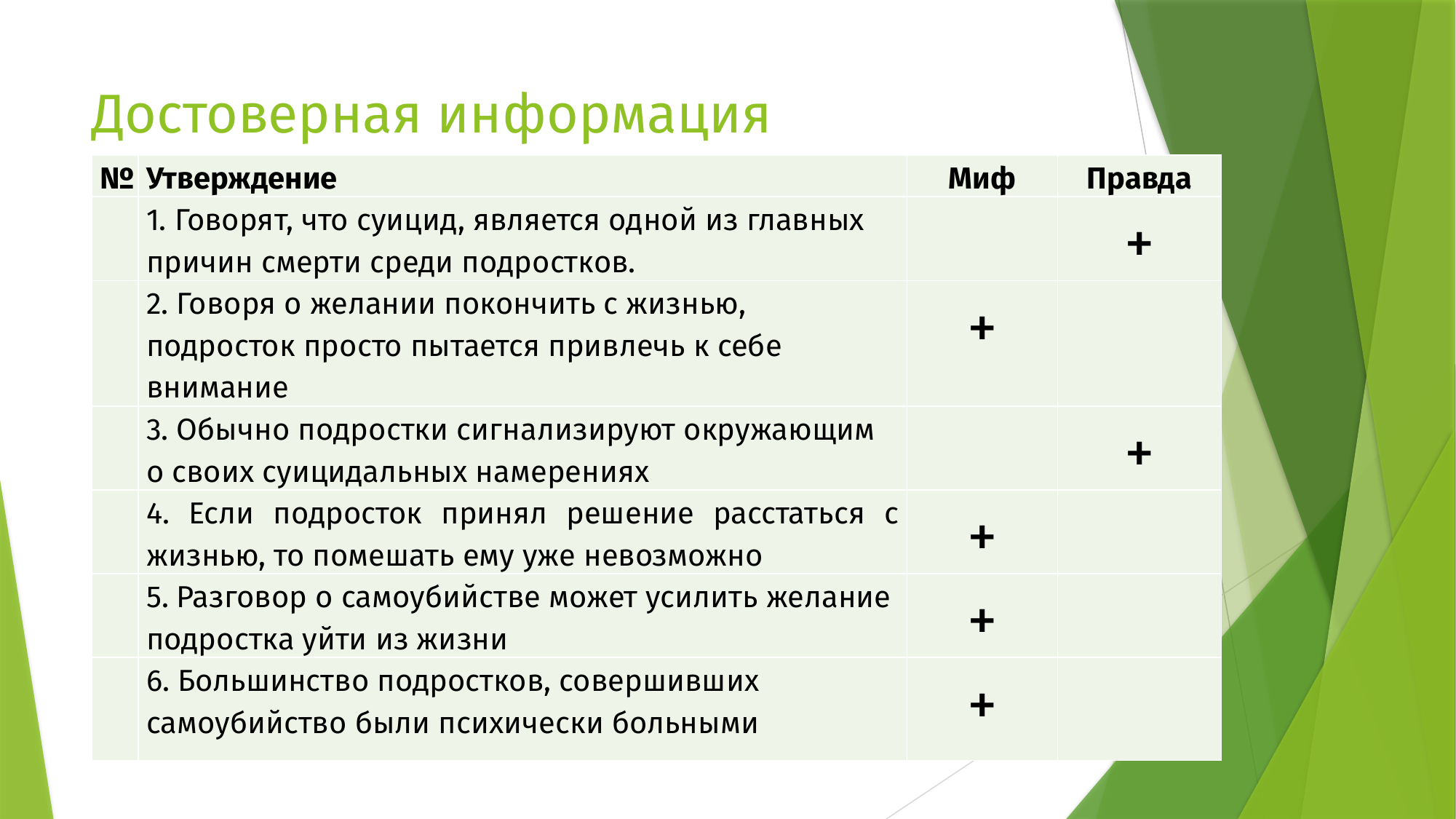

# Достоверная информация
| № | Утверждение | Миф | Правда |
| --- | --- | --- | --- |
|  | 1. Говорят, что суицид, является одной из главных причин смерти среди подростков. |  | + |
|  | 2. Говоря о желании покончить с жизнью, подросток просто пытается привлечь к себе внимание | + |  |
|  | 3. Обычно подростки сигнализируют окружающим о своих суицидальных намерениях |  | + |
|  | 4. Если подросток принял решение расстаться с жизнью, то помешать ему уже невозможно | + |  |
|  | 5. Разговор о самоубийстве может усилить желание подростка уйти из жизни | + |  |
|  | 6. Большинство подростков, совершивших самоубийство были психически больными | + |  |